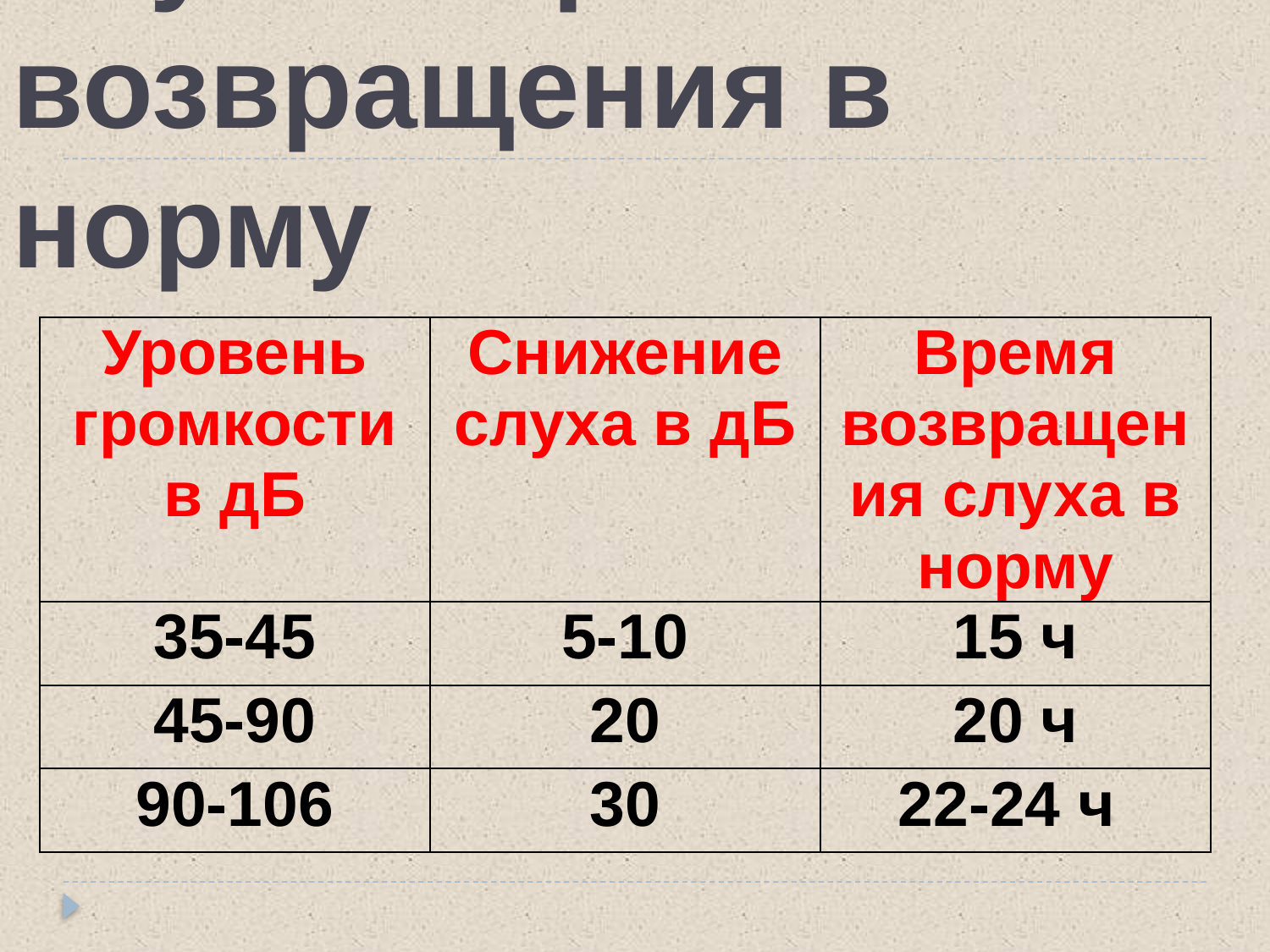

# Таблица снижения слуха и время возвращения в норму
| Уровень громкости в дБ | Снижение слуха в дБ | Время возвращения слуха в норму |
| --- | --- | --- |
| 35-45 | 5-10 | 15 ч |
| 45-90 | 20 | 20 ч |
| 90-106 | 30 | 22-24 ч |